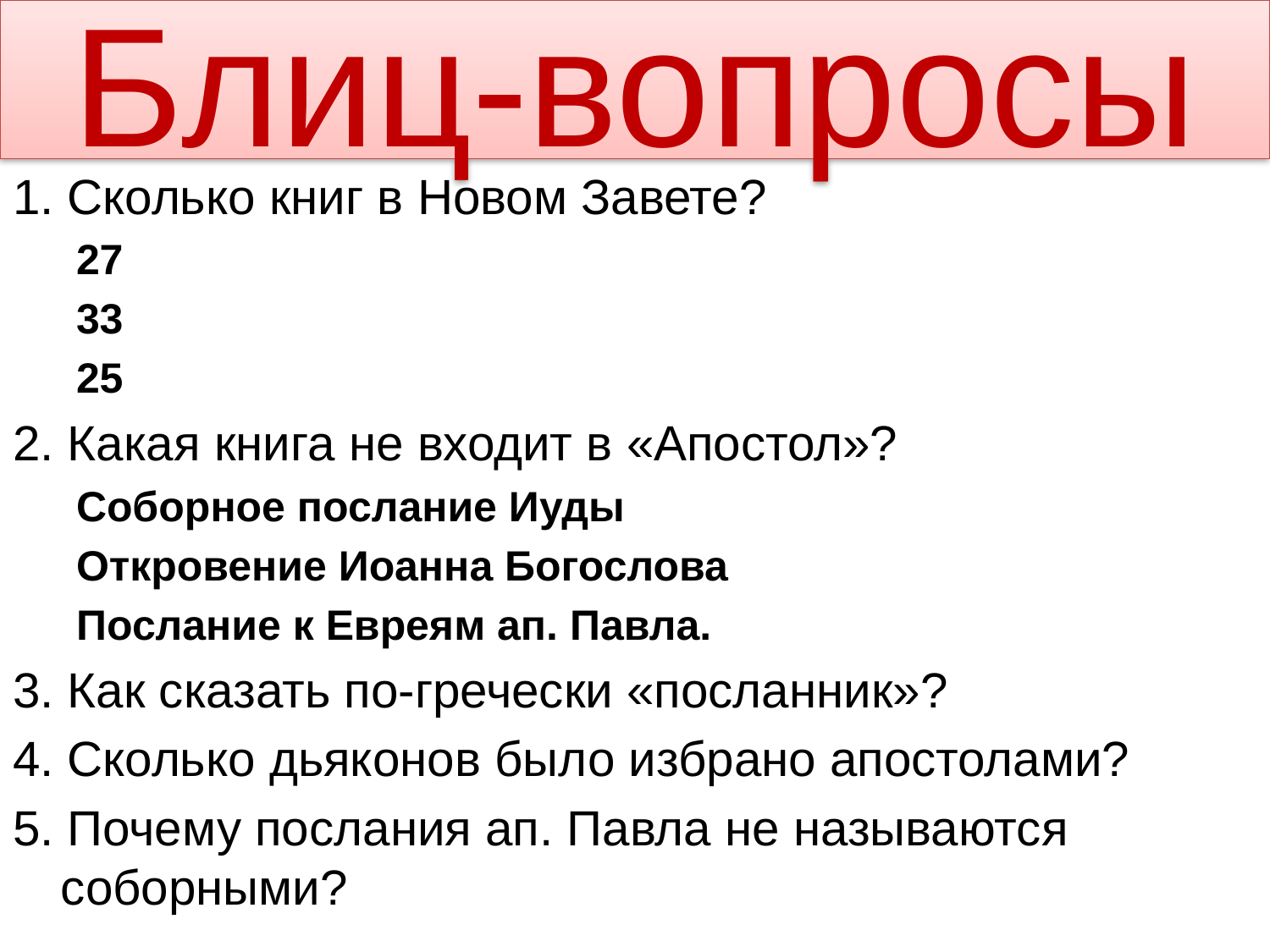

# Блиц-вопросы
1. Сколько книг в Новом Завете?
27
33
25
2. Какая книга не входит в «Апостол»?
Соборное послание Иуды
Откровение Иоанна Богослова
Послание к Евреям ап. Павла.
3. Как сказать по-гречески «посланник»?
4. Сколько дьяконов было избрано апостолами?
5. Почему послания ап. Павла не называются соборными?